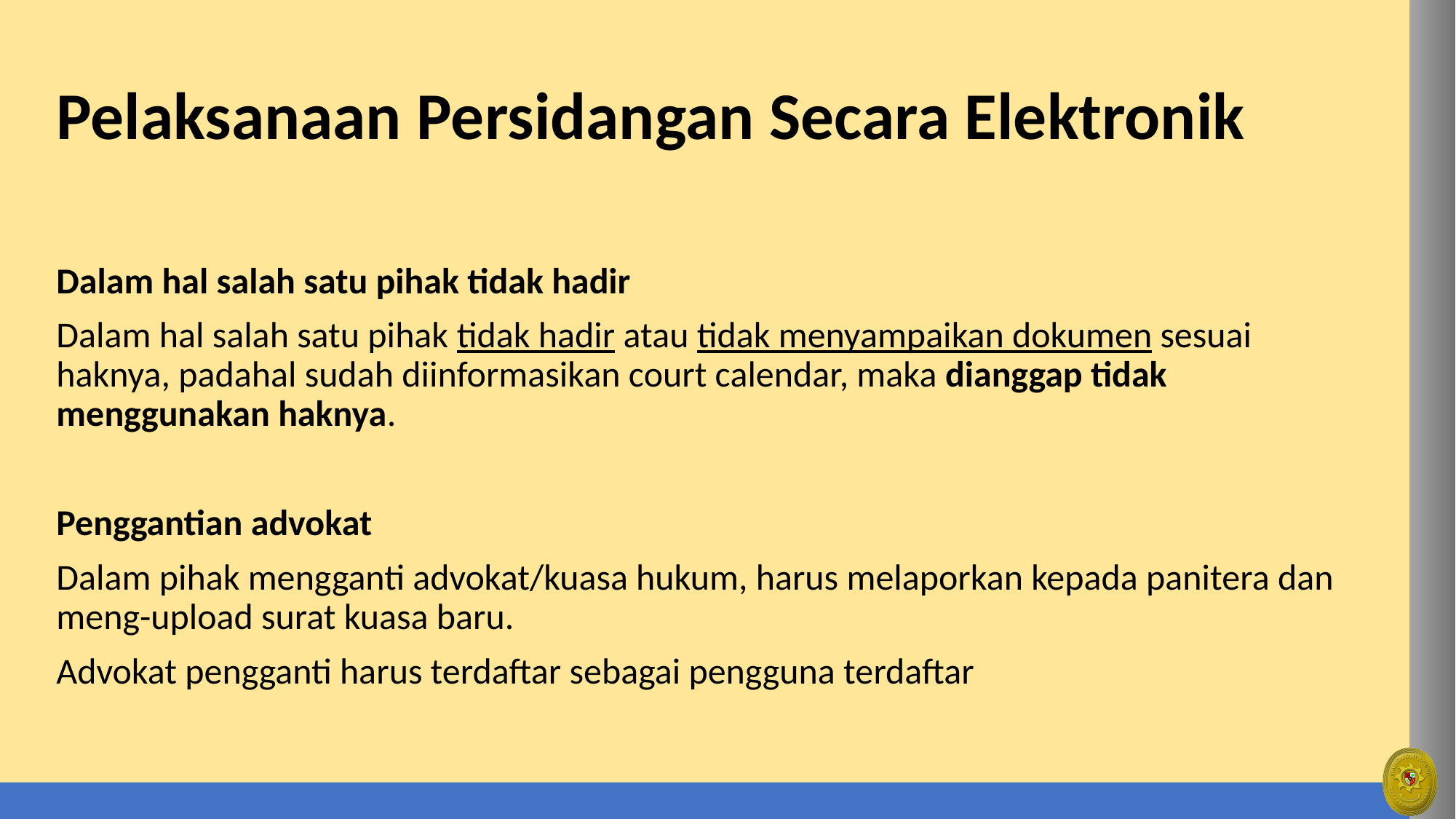

# Pelaksanaan Persidangan Secara Elektronik
Dalam hal salah satu pihak tidak hadir
Dalam hal salah satu pihak tidak hadir atau tidak menyampaikan dokumen sesuai haknya, padahal sudah diinformasikan court calendar, maka dianggap tidak menggunakan haknya.

Penggantian advokat
Dalam pihak mengganti advokat/kuasa hukum, harus melaporkan kepada panitera dan meng-upload surat kuasa baru.
Advokat pengganti harus terdaftar sebagai pengguna terdaftar